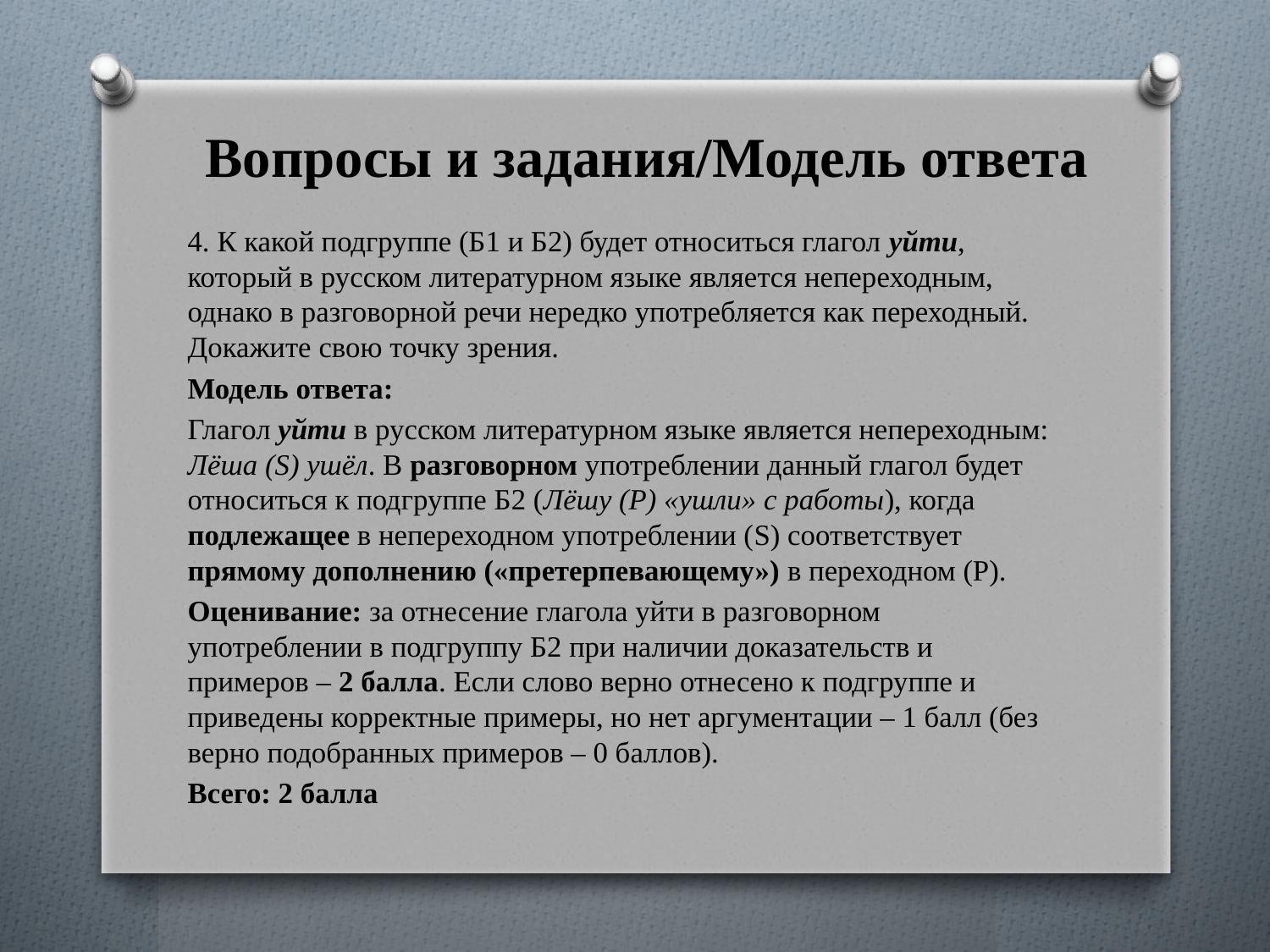

# Вопросы и задания/Модель ответа
4. К какой подгруппе (Б1 и Б2) будет относиться глагол уйти, который в русском литературном языке является непереходным, однако в разговорной речи нередко употребляется как переходный. Докажите свою точку зрения.
Модель ответа:
Глагол уйти в русском литературном языке является непереходным: Лёша (S) ушёл. В разговорном употреблении данный глагол будет относиться к подгруппе Б2 (Лёшу (Р) «ушли» с работы), когда подлежащее в непереходном употреблении (S) соответствует прямому дополнению («претерпевающему») в переходном (Р).
Оценивание: за отнесение глагола уйти в разговорном употреблении в подгруппу Б2 при наличии доказательств и примеров – 2 балла. Если слово верно отнесено к подгруппе и приведены корректные примеры, но нет аргументации – 1 балл (без верно подобранных примеров – 0 баллов).
Всего: 2 балла